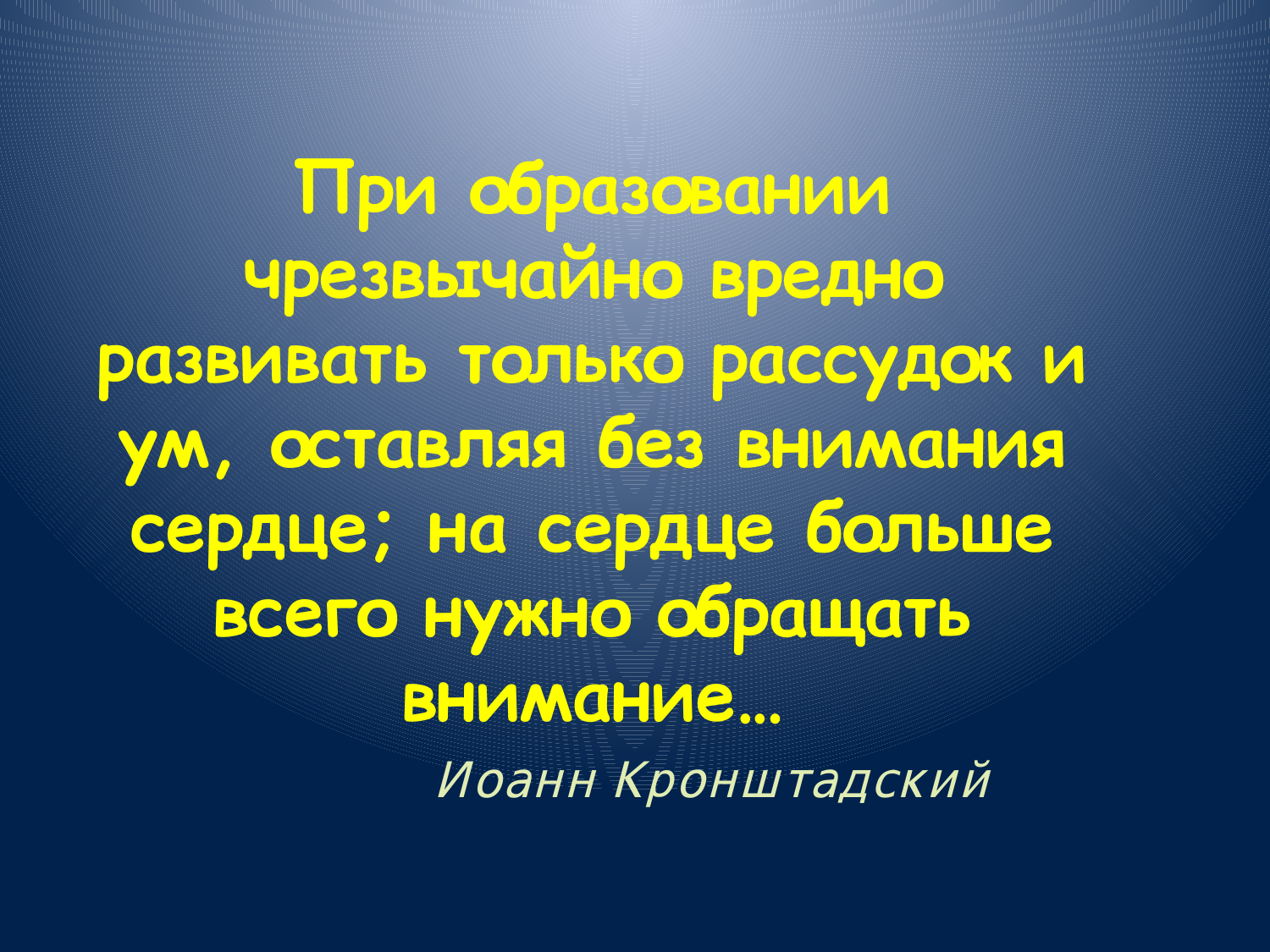

При образовании чрезвычайно вредно развивать только рассудок и ум, оставляя без внимания сердце; на сердце больше всего нужно обращать внимание…
             Иоанн Кронштадский